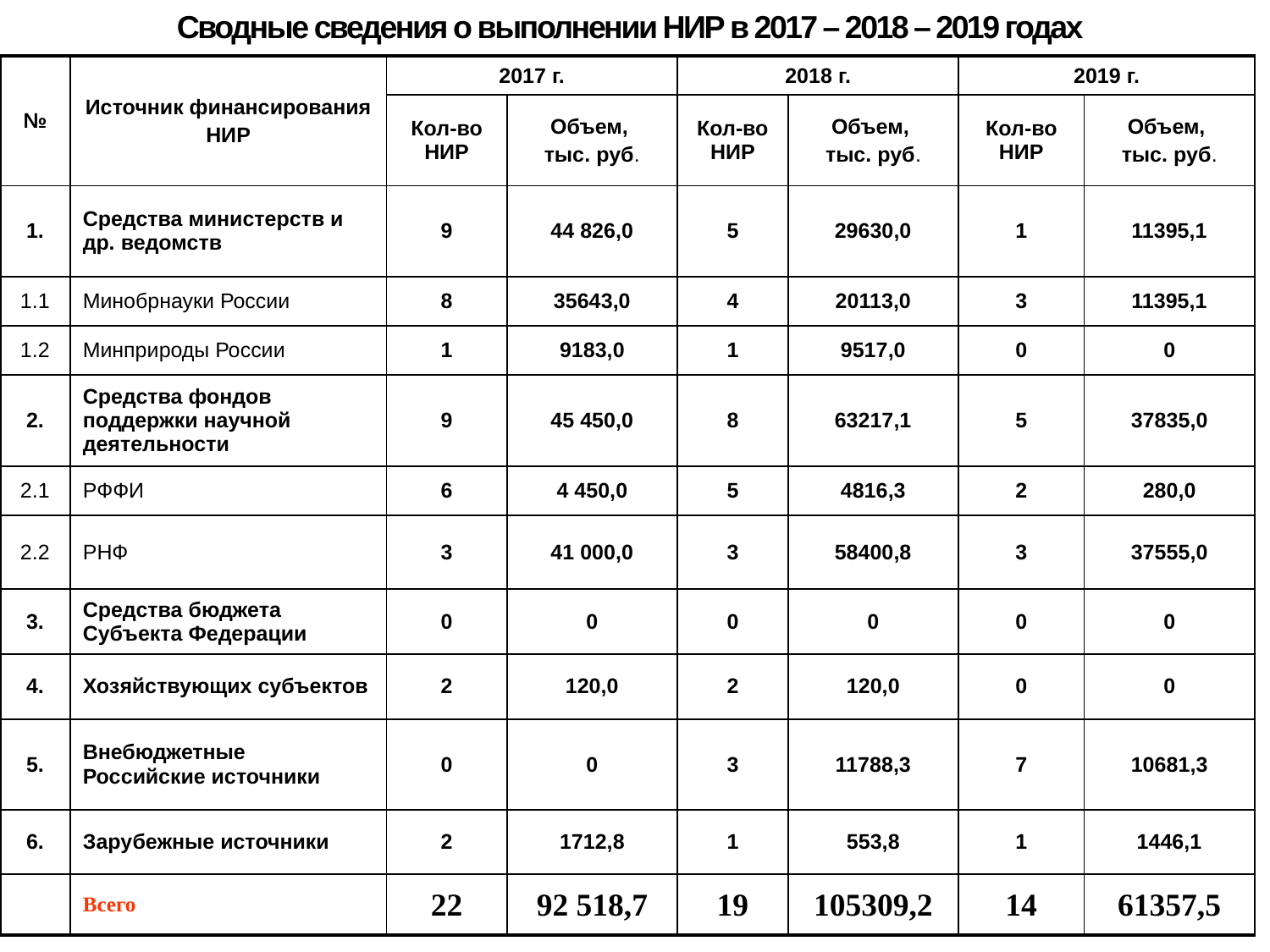

# Сводные сведения о выполнении НИР в 2017 – 2018 – 2019 годах
| № | Источник финансирования НИР | 2017 г. |  | 2018 г. |  | 2019 г. |  |
| --- | --- | --- | --- | --- | --- | --- | --- |
|  |  | Кол-во НИР | Объем, тыс. руб. | Кол-во НИР | Объем, тыс. руб. | Кол-во НИР | Объем, тыс. руб. |
| 1. | Средства министерств и др. ведомств | 9 | 44 826,0 | 5 | 29630,0 | 1 | 11395,1 |
| 1.1 | Минобрнауки России | 8 | 35643,0 | 4 | 20113,0 | 3 | 11395,1 |
| 1.2 | Минприроды России | 1 | 9183,0 | 1 | 9517,0 | 0 | 0 |
| 2. | Средства фондов поддержки научной деятельности | 9 | 45 450,0 | 8 | 63217,1 | 5 | 37835,0 |
| 2.1 | РФФИ | 6 | 4 450,0 | 5 | 4816,3 | 2 | 280,0 |
| 2.2 | РНФ | 3 | 41 000,0 | 3 | 58400,8 | 3 | 37555,0 |
| 3. | Средства бюджета Субъекта Федерации | 0 | 0 | 0 | 0 | 0 | 0 |
| 4. | Хозяйствующих субъектов | 2 | 120,0 | 2 | 120,0 | 0 | 0 |
| 5. | Внебюджетные Российские источники | 0 | 0 | 3 | 11788,3 | 7 | 10681,3 |
| 6. | Зарубежные источники | 2 | 1712,8 | 1 | 553,8 | 1 | 1446,1 |
|  | Всего | 22 | 92 518,7 | 19 | 105309,2 | 14 | 61357,5 |